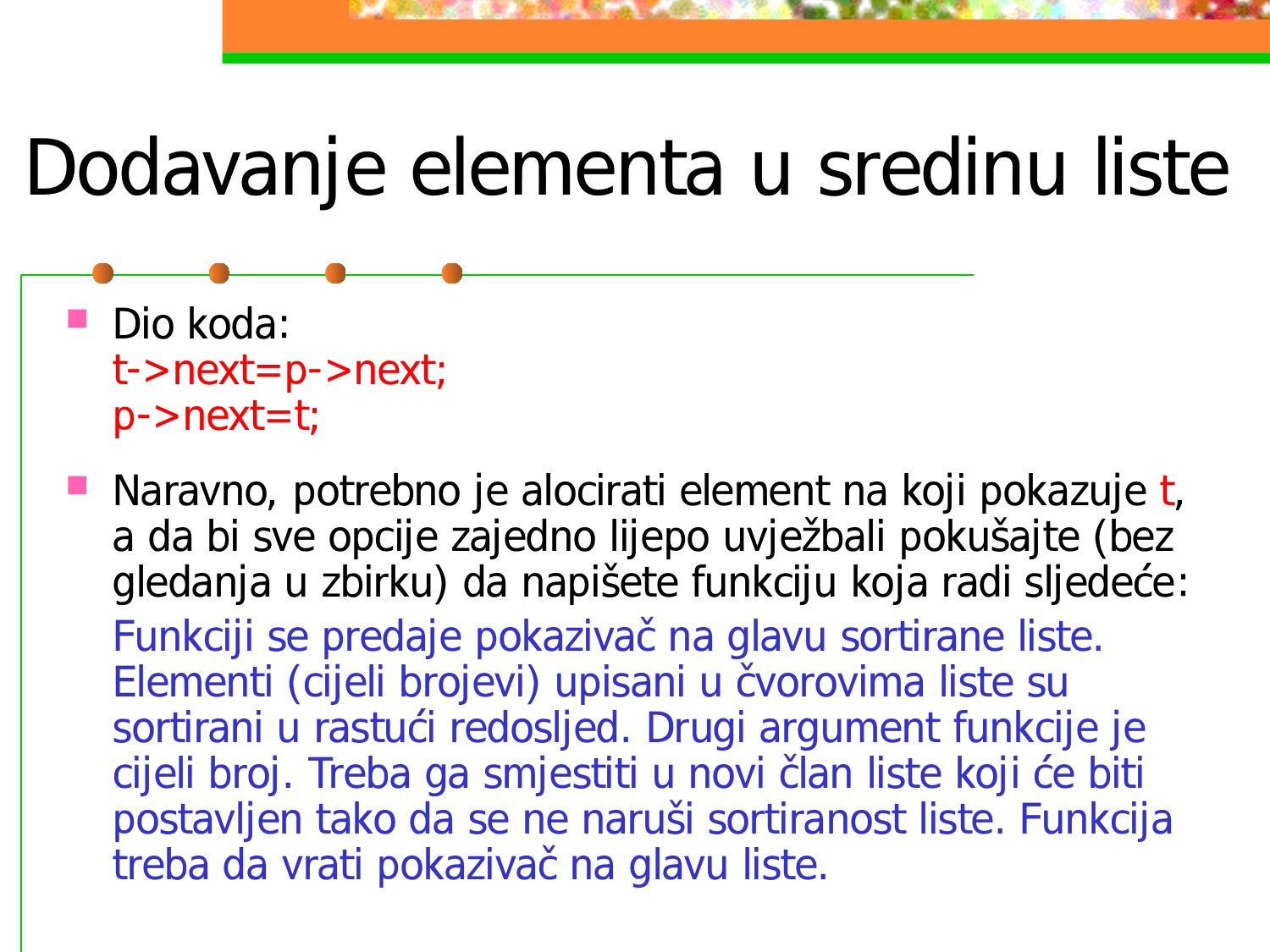

# Dodavanje elementa u sredinu liste
Dio koda:
t->next=p->next;
p->next=t;
Naravno, potrebno je alocirati element na koji pokazuje t, a da bi sve opcije zajedno lijepo uvježbali pokušajte (bez gledanja u zbirku) da napišete funkciju koja radi sljedeće:
	Funkciji se predaje pokazivač na glavu sortirane liste. Elementi (cijeli brojevi) upisani u čvorovima liste su sortirani u rastući redosljed. Drugi argument funkcije je cijeli broj. Treba ga smjestiti u novi član liste koji će biti postavljen tako da se ne naruši sortiranost liste. Funkcija treba da vrati pokazivač na glavu liste.